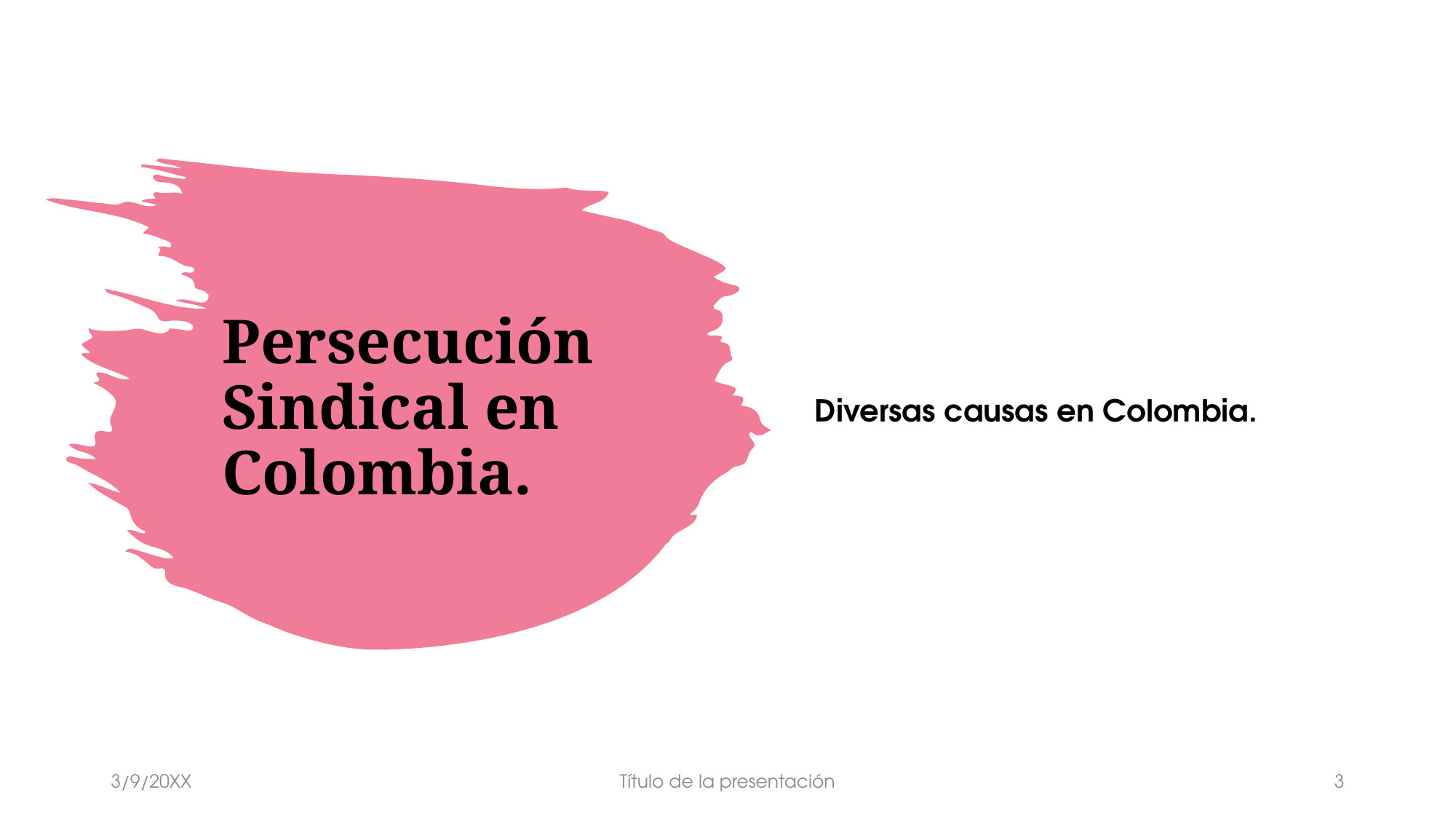

Diversas causas en Colombia.
# Persecución Sindical en Colombia.
3/9/20XX
Título de la presentación
3